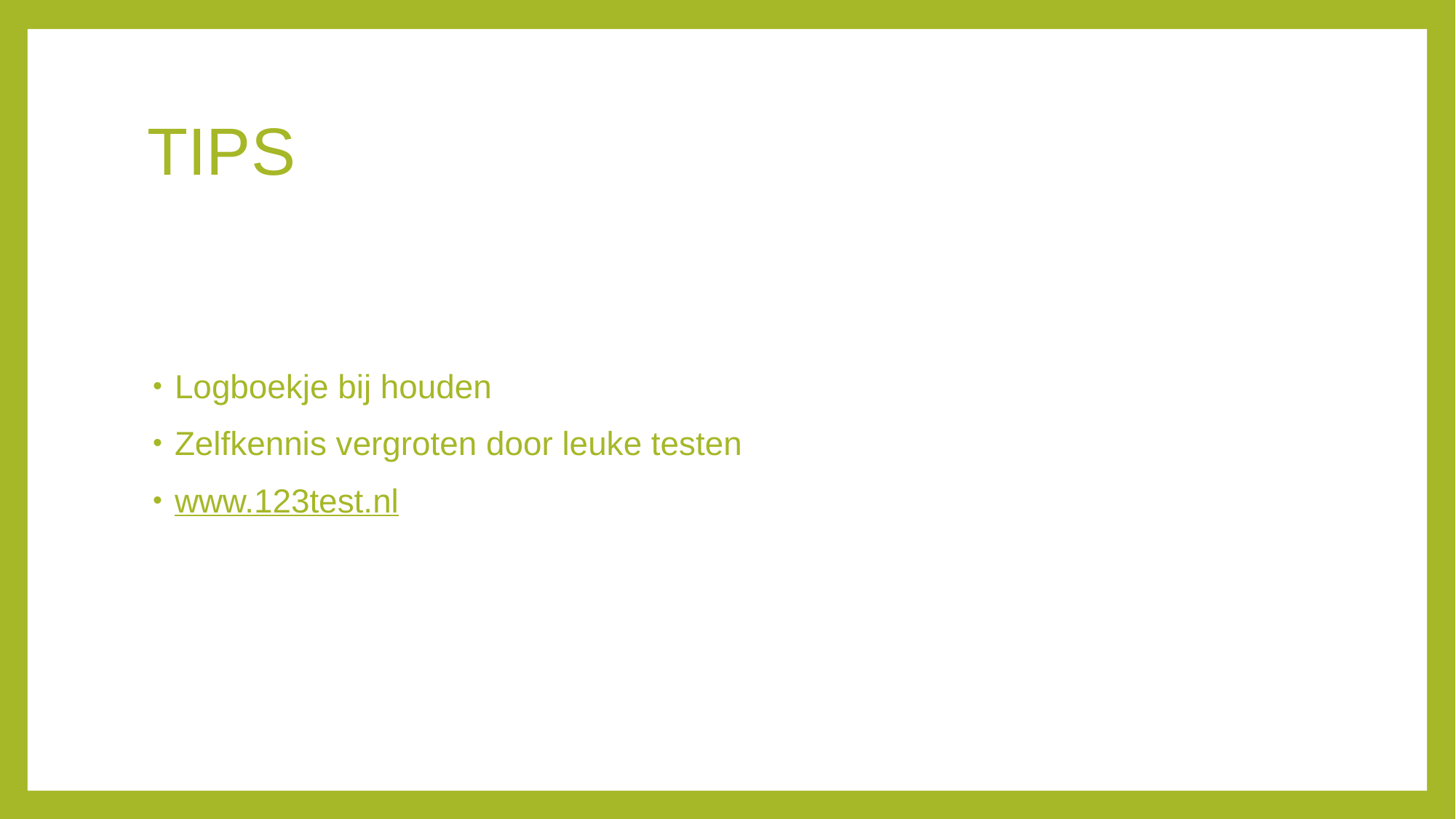

# TIPS

Logboekje bij houden
Zelfkennis vergroten door leuke testen
www.123test.nl